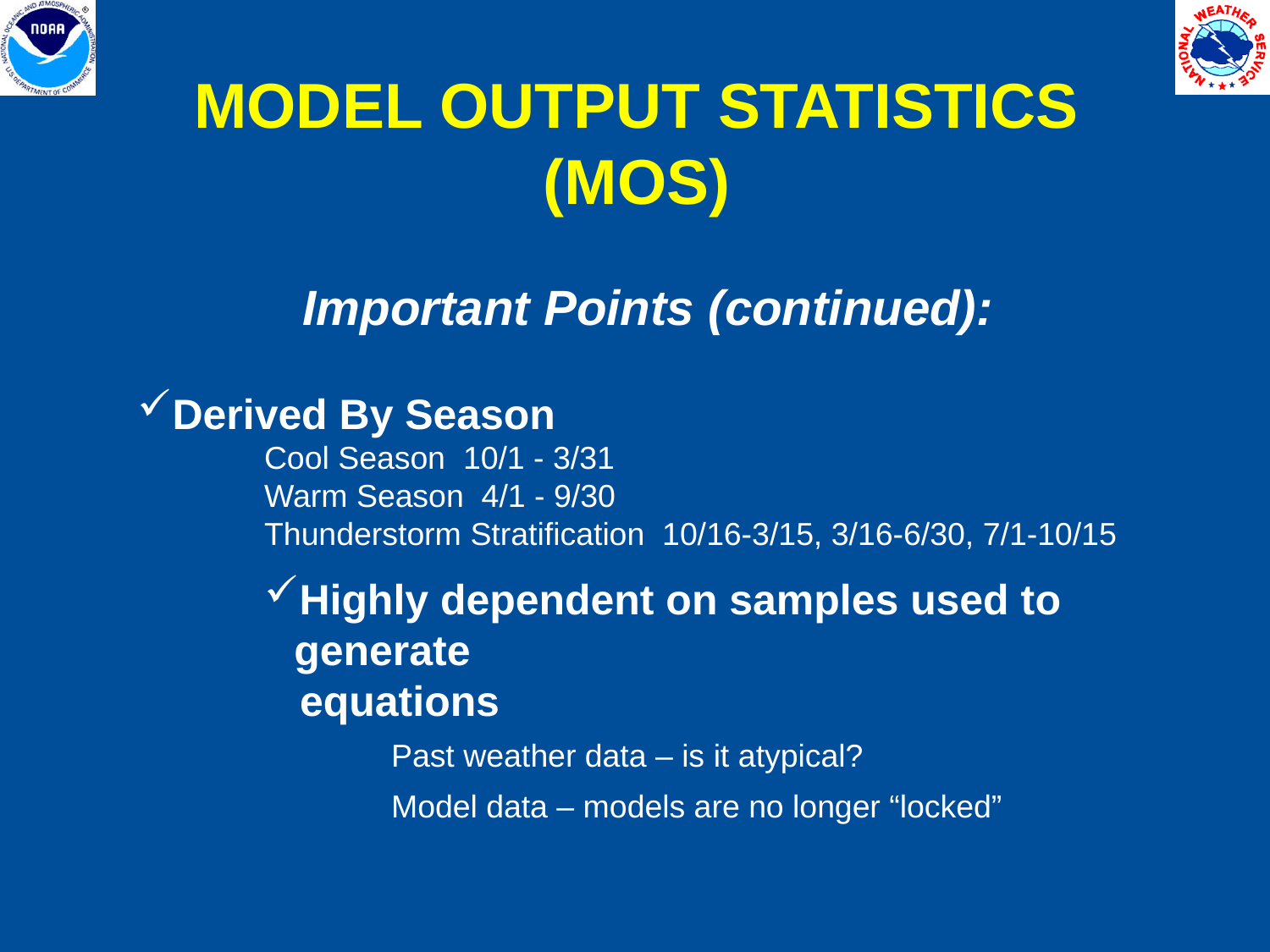

MODEL OUTPUT STATISTICS (MOS)
Important Points (continued):

Derived By Season
Cool Season  10/1 - 3/31
Warm Season  4/1 - 9/30
Thunderstorm Stratification  10/16-3/15, 3/16-6/30, 7/1-10/15

Highly dependent on samples used to generate
   equations
	Past weather data – is it atypical?
	Model data – models are no longer “locked”